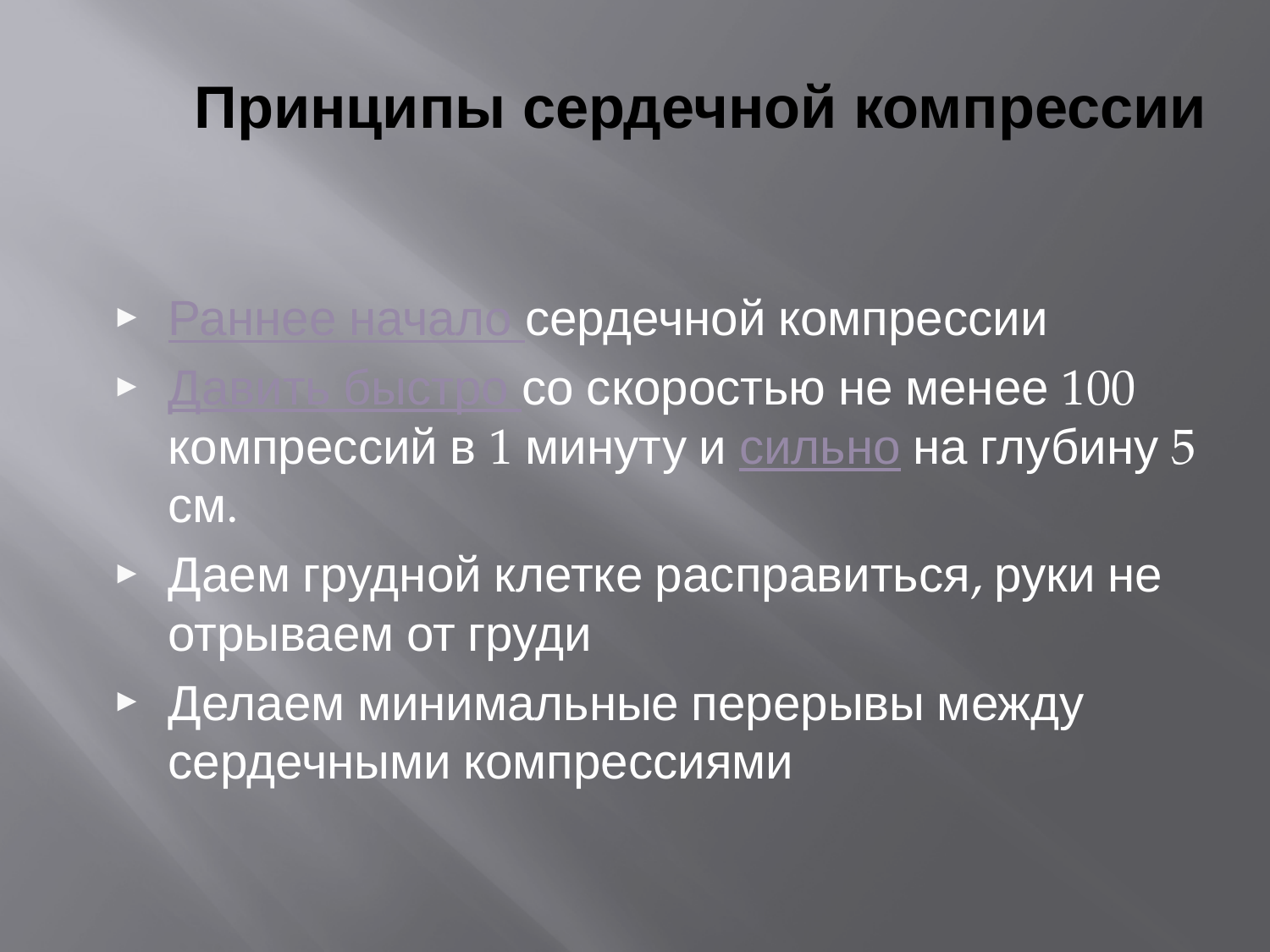

# Принципы сердечной компрессии
Раннее начало сердечной компрессии
Давить быстро со скоростью не менее 100 компрессий в 1 минуту и сильно на глубину 5 см.
Даем грудной клетке расправиться, руки не отрываем от груди
Делаем минимальные перерывы между сердечными компрессиями